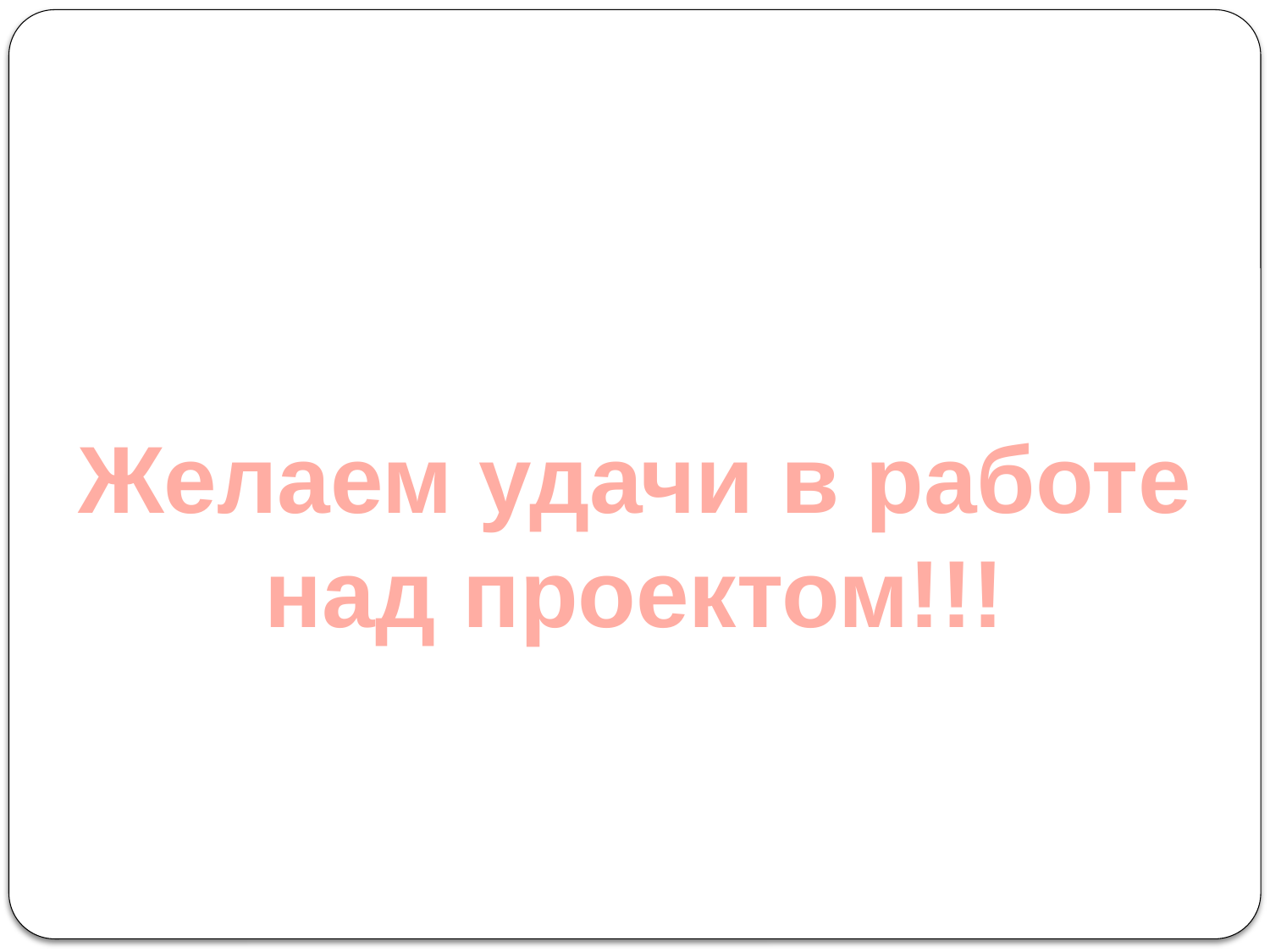

#

Желаем удачи в работе
над проектом!!!